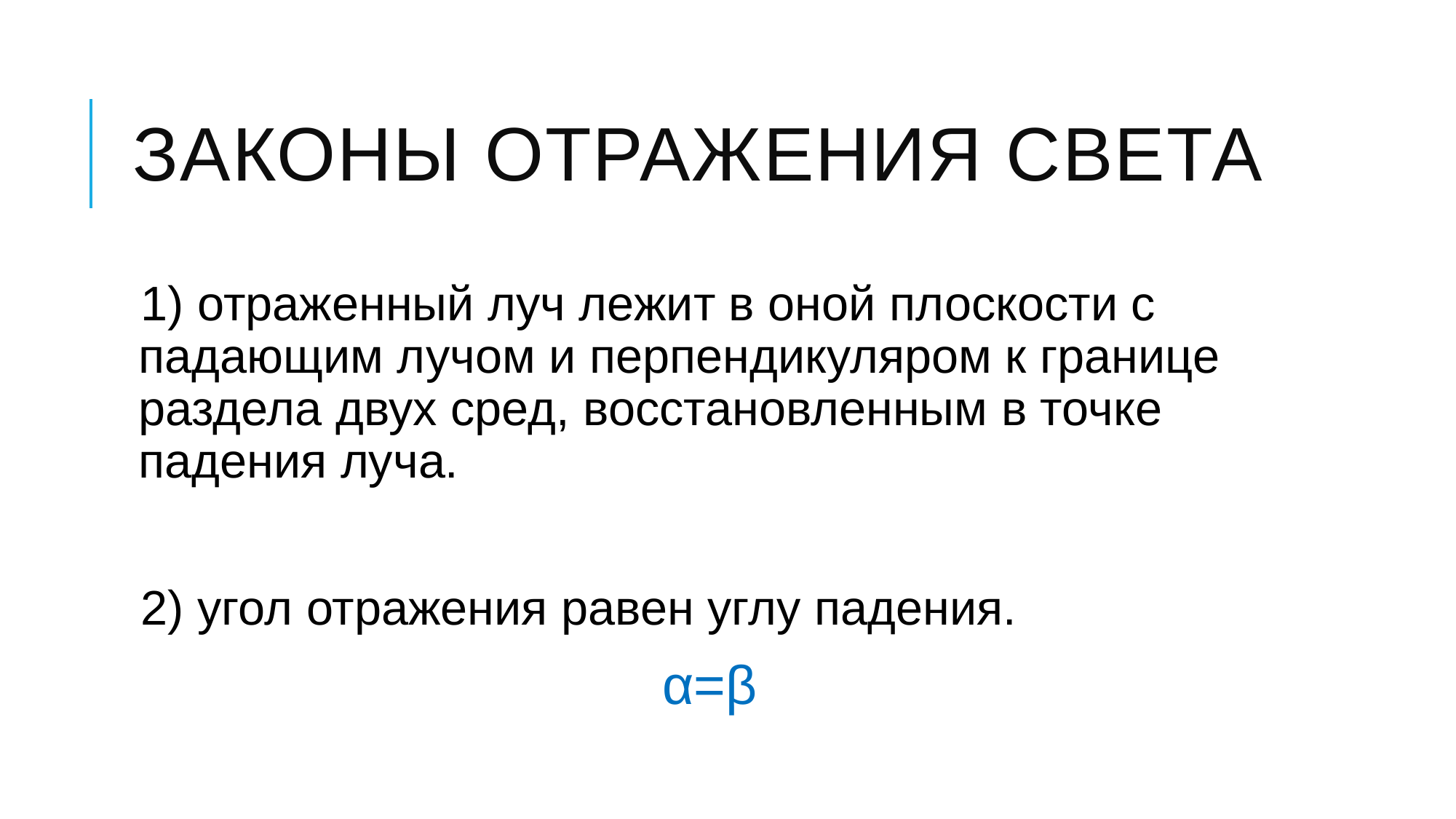

# Законы отражения света
1) отраженный луч лежит в оной плоскости с падающим лучом и перпендикуляром к границе раздела двух сред, восстановленным в точке падения луча.

2) угол отражения равен углу падения.
α=β